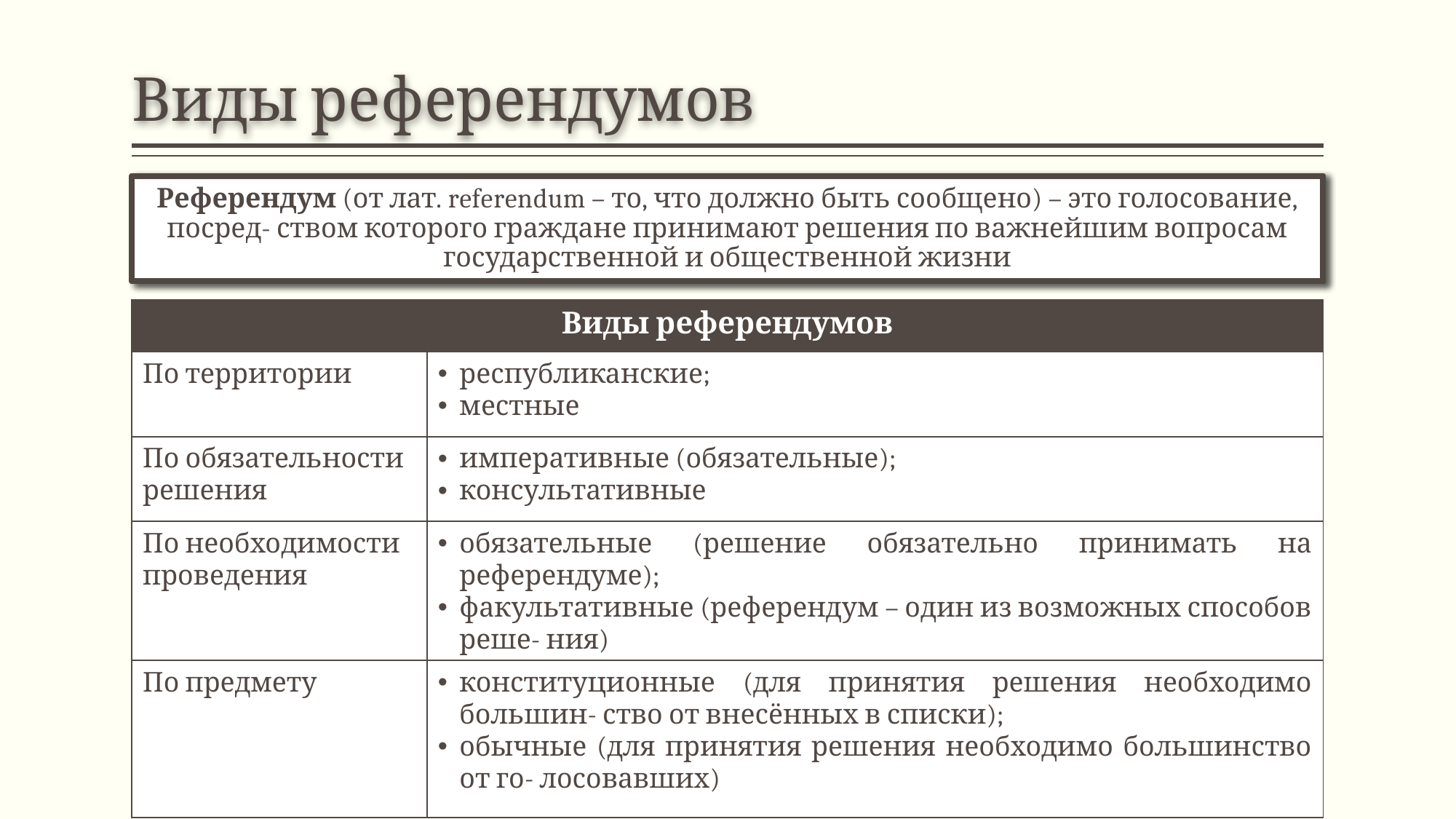

# Виды референдумов

Референдум (от лат. referendum – то, что должно быть сообщено) – это голосование, посред- ством которого граждане принимают решения по важнейшим вопросам государственной и общественной жизни
| Виды референдумов |  |
| --- | --- |
| По территории | республиканские; местные |
| По обязательности решения | императивные (обязательные); консультативные |
| По необходимости проведения | обязательные (решение обязательно принимать на референдуме); факультативные (референдум – один из возможных способов реше- ния) |
| По предмету | конституционные (для принятия решения необходимо большин- ство от внесённых в списки); обычные (для принятия решения необходимо большинство от го- лосовавших) |